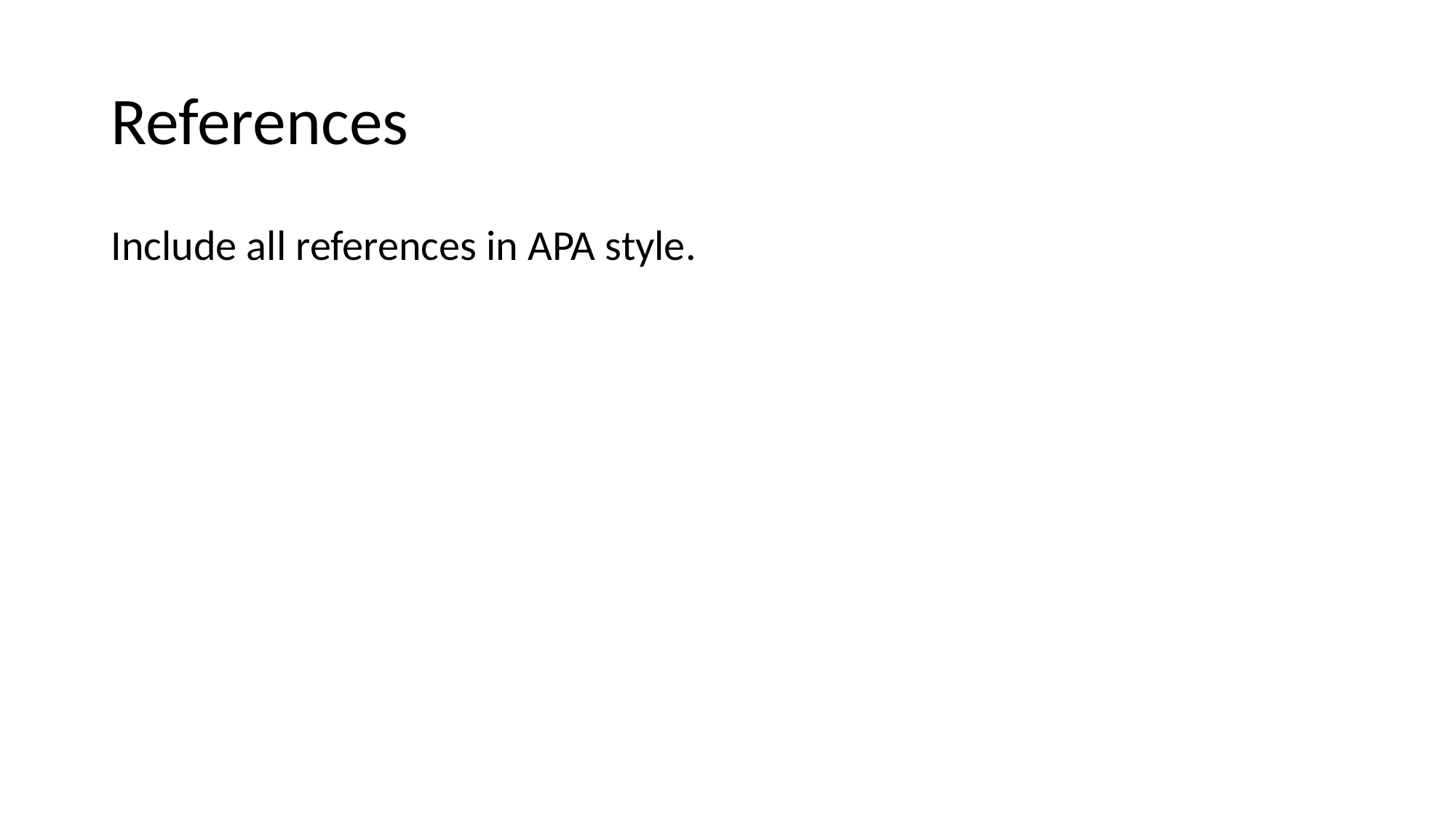

# References
Include all references in APA style.